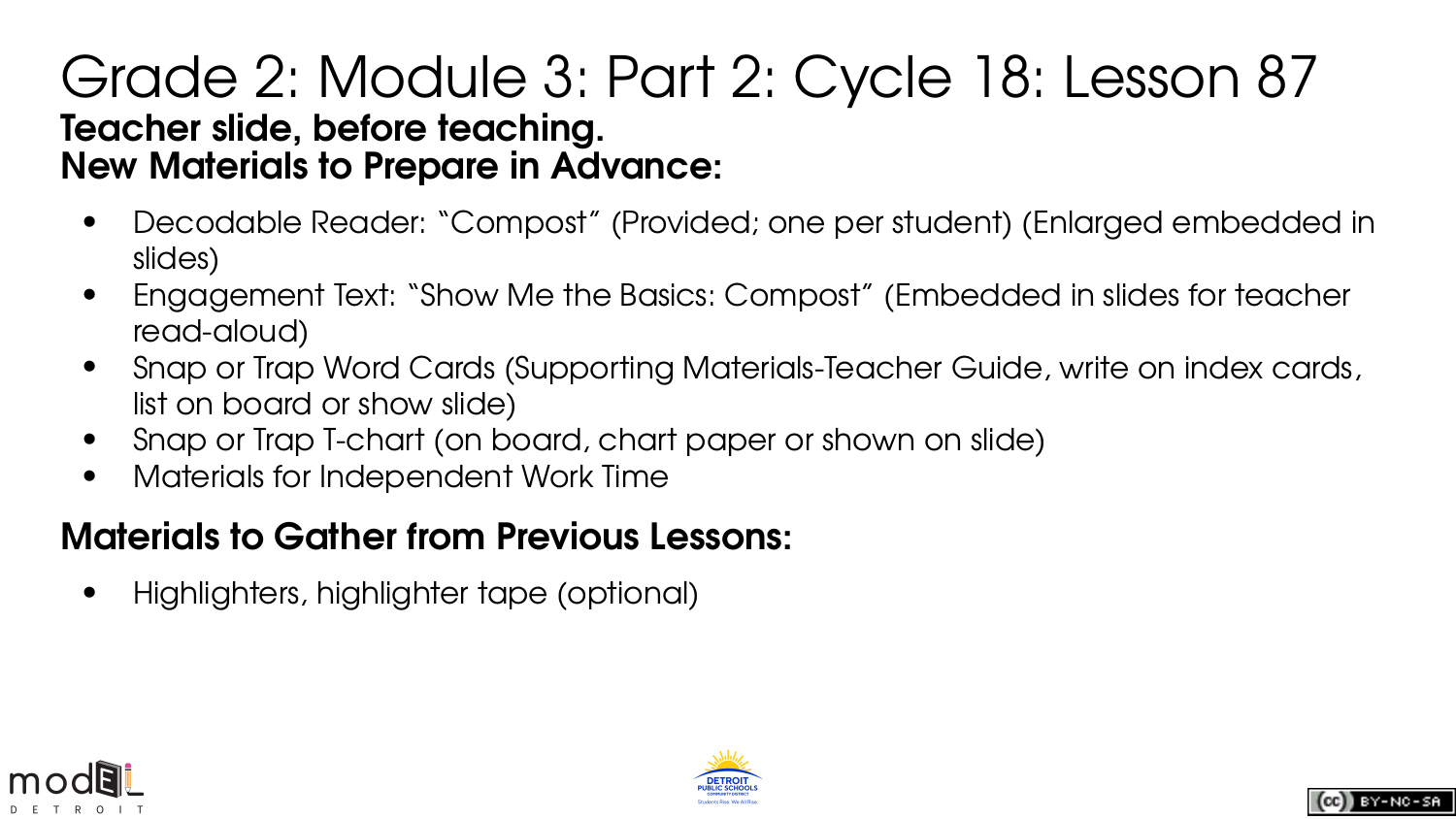

# Grade 2: Module 3: Part 2: Cycle 18: Lesson 87
Teacher slide, before teaching.
New Materials to Prepare in Advance:
Decodable Reader: “Compost” (Provided; one per student) (Enlarged embedded in slides)
Engagement Text: “Show Me the Basics: Compost” (Embedded in slides for teacher read-aloud)
Snap or Trap Word Cards (Supporting Materials-Teacher Guide, write on index cards, list on board or show slide)
Snap or Trap T-chart (on board, chart paper or shown on slide)
Materials for Independent Work Time
Materials to Gather from Previous Lessons:
Highlighters, highlighter tape (optional)